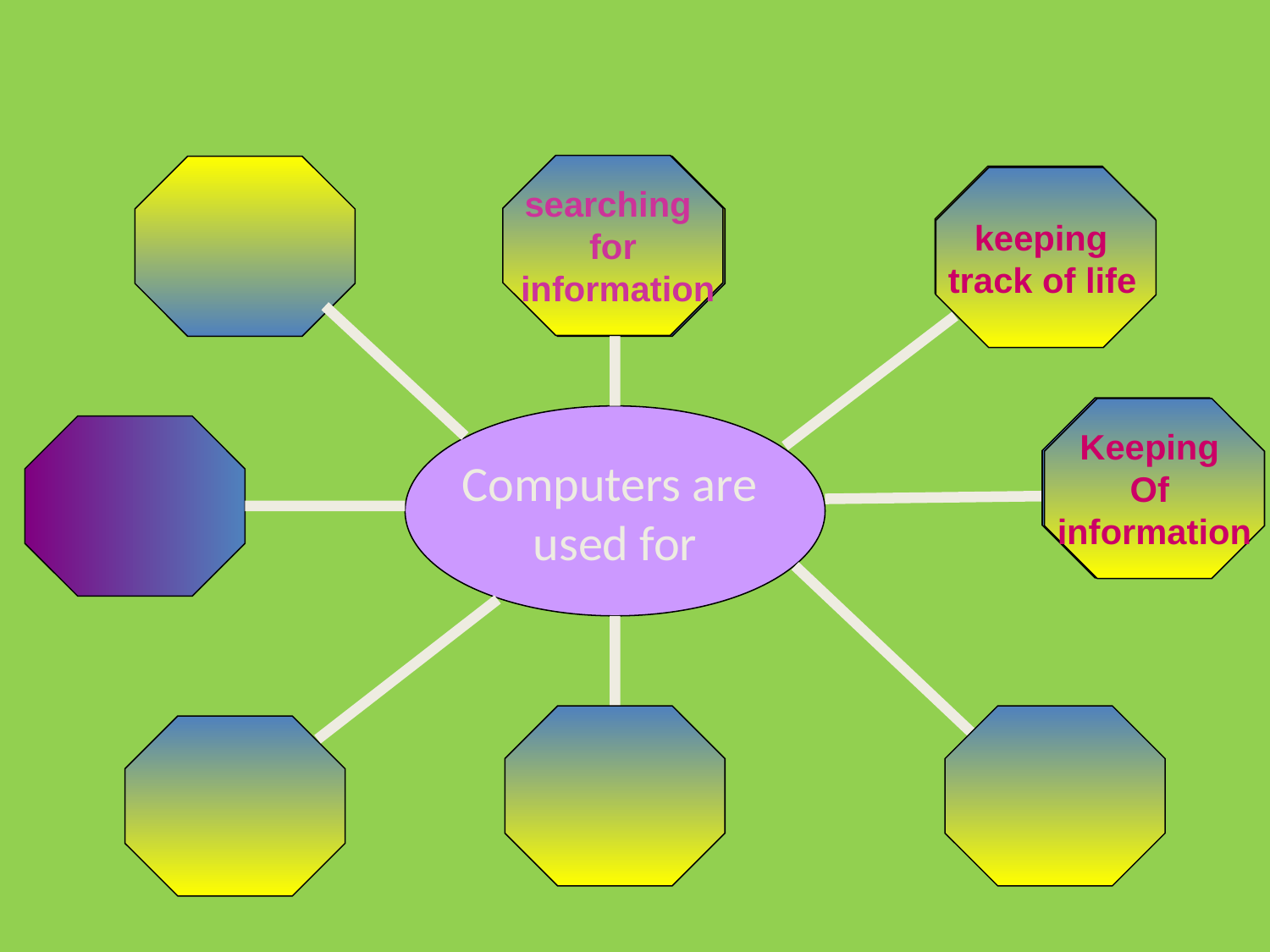

#
searching
for
 information

keeping
track of life

Keeping
Of
information
Computers are
used for